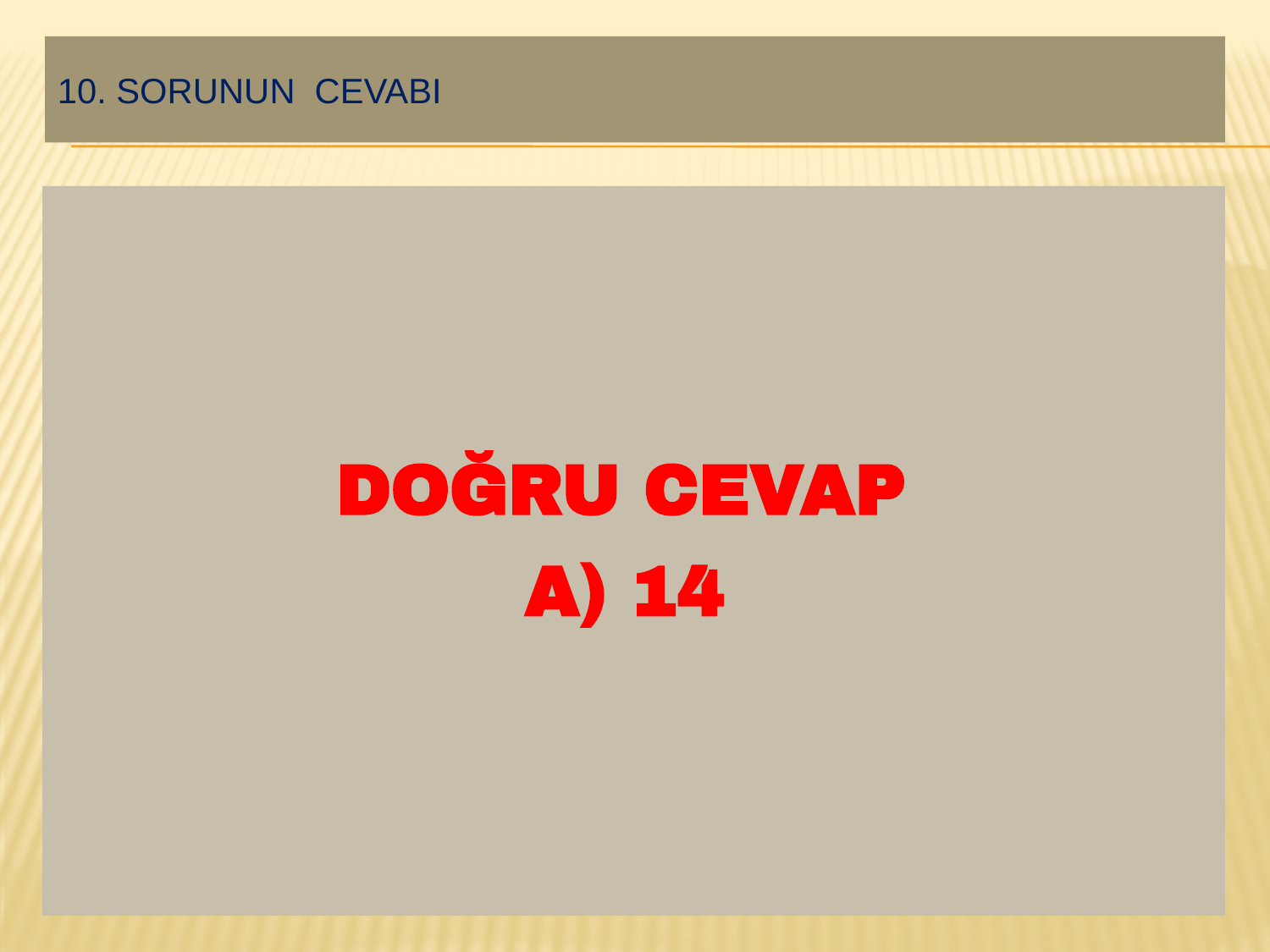

# 10. soruNUN  CEVABI

          DOĞRU CEVAP
                    A) 14